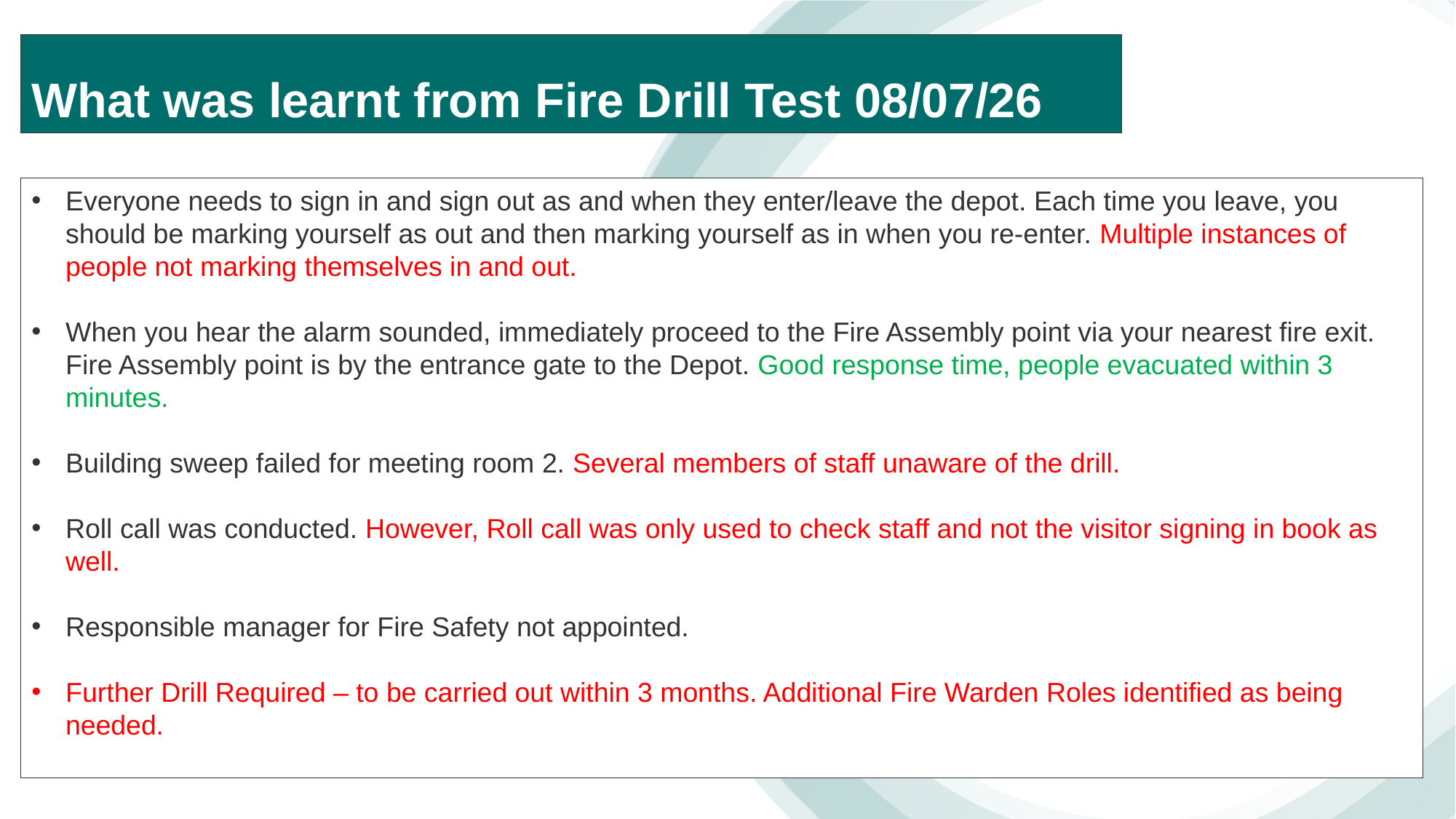

What was learnt from Fire Drill Test 08/07/26
Everyone needs to sign in and sign out as and when they enter/leave the depot. Each time you leave, you should be marking yourself as out and then marking yourself as in when you re-enter. Multiple instances of people not marking themselves in and out.

When you hear the alarm sounded, immediately proceed to the Fire Assembly point via your nearest fire exit. Fire Assembly point is by the entrance gate to the Depot. Good response time, people evacuated within 3 minutes.

Building sweep failed for meeting room 2. Several members of staff unaware of the drill.

Roll call was conducted. However, Roll call was only used to check staff and not the visitor signing in book as well.

Responsible manager for Fire Safety not appointed.

Further Drill Required – to be carried out within 3 months. Additional Fire Warden Roles identified as being needed.